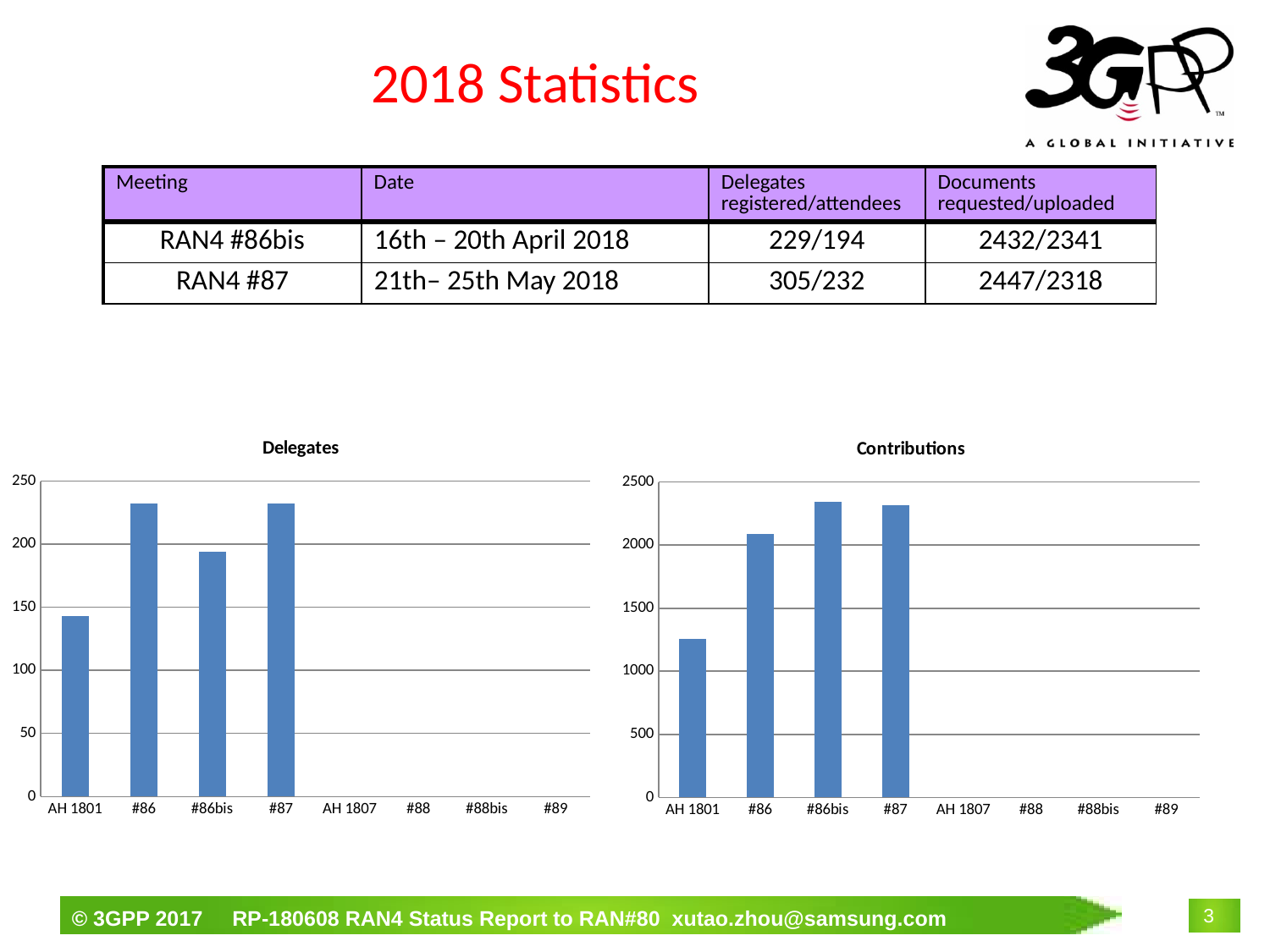

# 2018 Statistics
| Meeting | Date | Delegates registered/attendees | Documents requested/uploaded |
| --- | --- | --- | --- |
| RAN4 #86bis | 16th – 20th April 2018 | 229/194 | 2432/2341 |
| RAN4 #87 | 21th– 25th May 2018 | 305/232 | 2447/2318 |

### Chart:

| Category | Delegates |
|---|---|
| AH 1801 | 143.0 |
| #86 | 232.0 |
| #86bis | 194.0 |
| #87 | 232.0 |
| AH 1807 | None |
| #88 | None |
| #88bis | None |
| #89 | None |

### Chart:

| Category | Contributions |
|---|---|
| AH 1801 | 1256.0 |
| #86 | 2085.0 |
| #86bis | 2341.0 |
| #87 | 2318.0 |
| AH 1807 | None |
| #88 | None |
| #88bis | None |
| #89 | None |